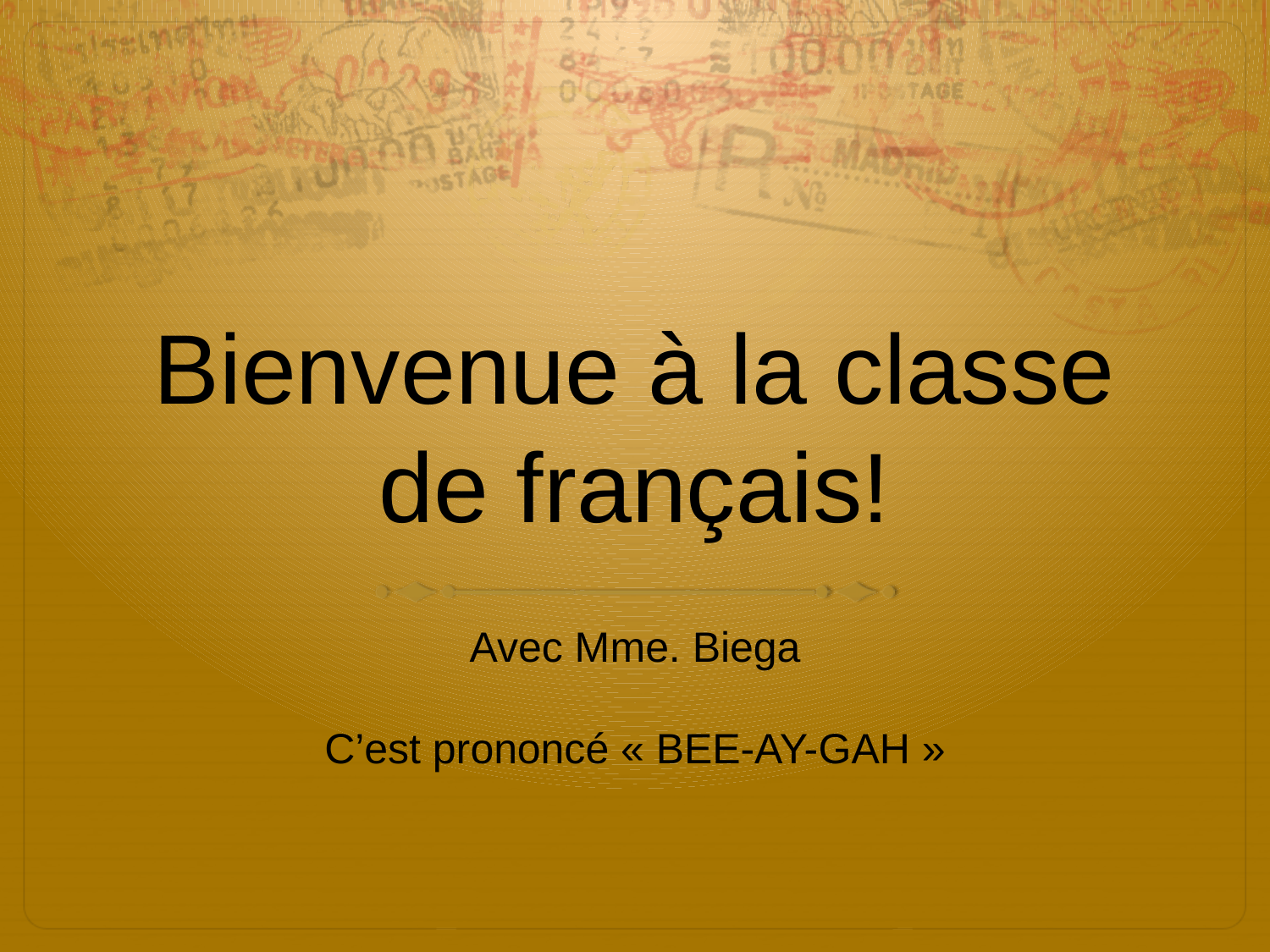

# Bienvenue à la classe de français!
Avec Mme. Biega
C’est prononcé « BEE-AY-GAH »